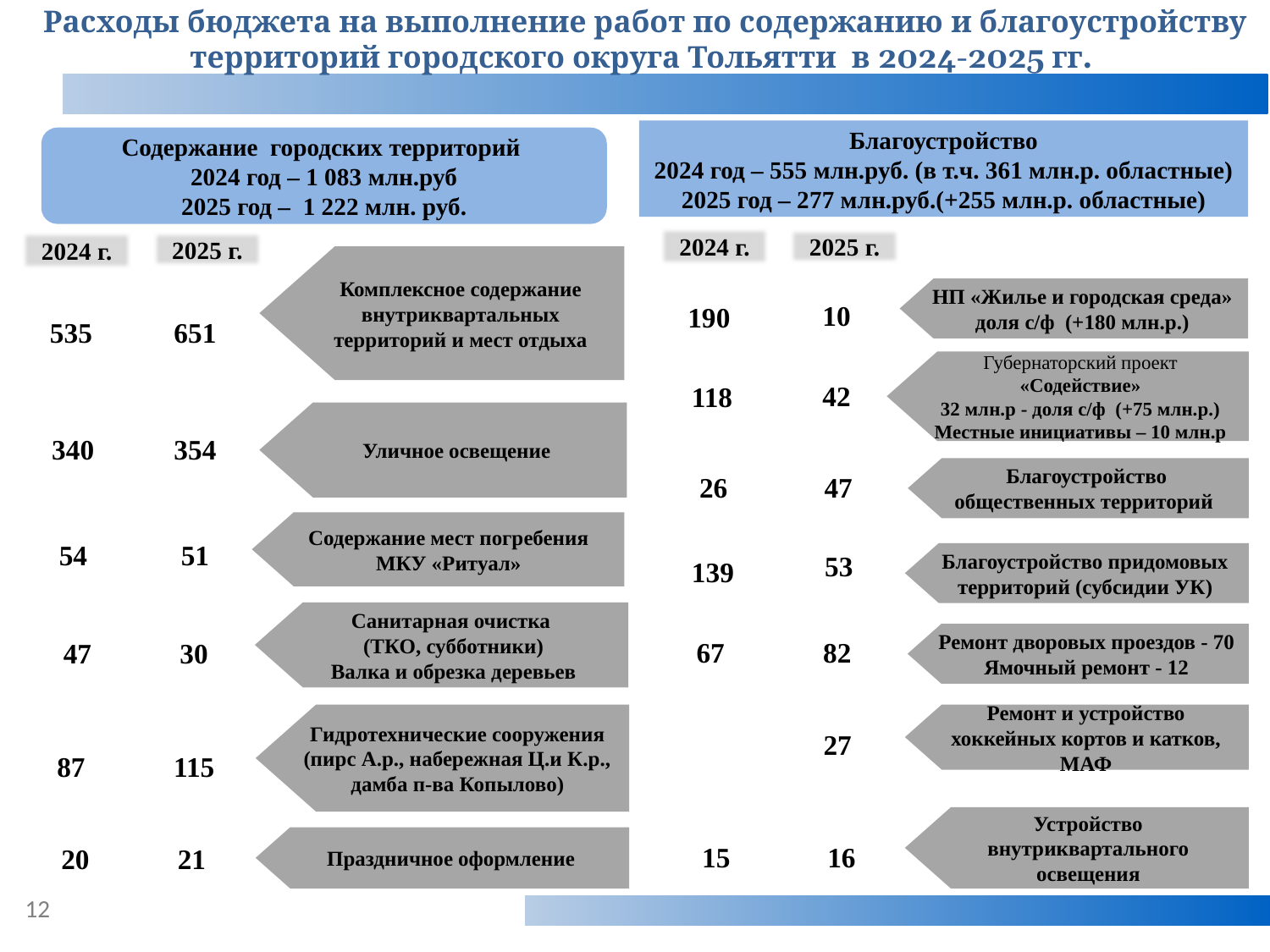

Расходы бюджета на выполнение работ по содержанию и благоустройству территорий городского округа Тольятти  в 2024-2025 гг.

Благоустройство
2024 год – 555 млн.руб. (в т.ч. 361 млн.р. областные)
2025 год – 277 млн.руб.(+255 млн.р. областные)
Содержание  городских территорий
2024 год – 1 083 млн.руб
2025 год –  1 222 млн. руб.
2024 г.
2025 г.
2024 г.
2025 г.
Комплексное содержание внутриквартальных территорий и мест отдыха
НП «Жилье и городская среда»
доля с/ф  (+180 млн.р.)
10
190
651
535
Губернаторский проект «Содействие»
32 млн.р - доля с/ф  (+75 млн.р.)
Местные инициативы – 10 млн.р
42
118
Уличное освещение
340
354
Благоустройство общественных территорий
26
47
Содержание мест погребения МКУ «Ритуал»
54
51
53
139
Благоустройство придомовых территорий (субсидии УК)
Санитарная очистка
(ТКО, субботники)
Валка и обрезка деревьев
67
82
Ремонт дворовых проездов - 70
Ямочный ремонт - 12
47
30
Ремонт и устройство хоккейных кортов и катков, МАФ
Гидротехнические сооружения
(пирс А.р., набережная Ц.и К.р., дамба п-ва Копылово)
27

87
115
Устройство внутриквартального освещения
15
16
Праздничное оформление
20
21
12